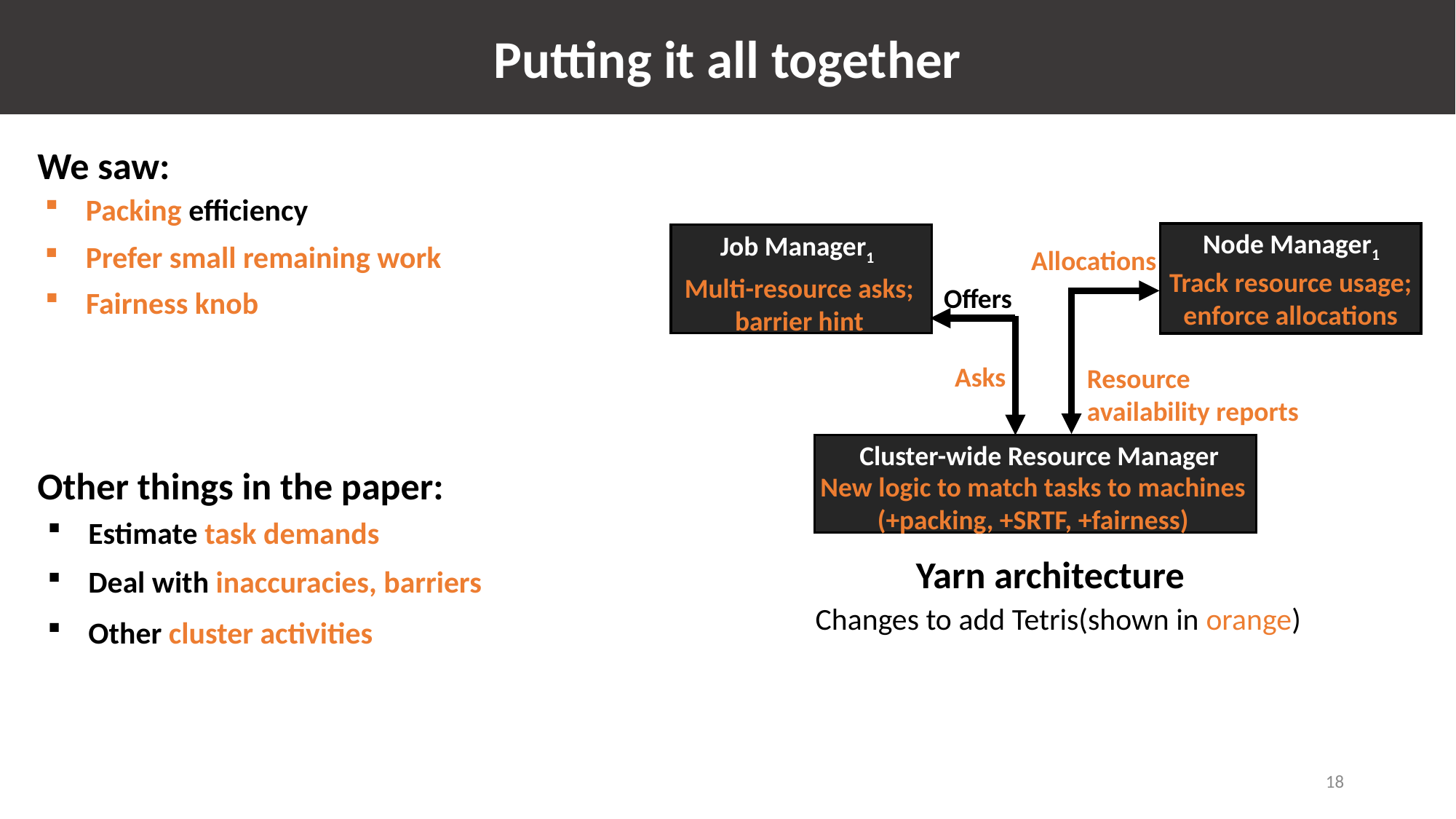

Putting it all together
We saw:
Packing efficiency
Node Manager1
Job Manager1

Prefer small remaining work
Allocations
Track resource usage; enforce allocations
Multi-resource asks; barrier hint
Offers
Fairness knob
Asks
Resource
availability reports
Cluster-wide Resource Manager

Other things in the paper:
New logic to match tasks to machines (+packing, +SRTF, +fairness)
Estimate task demands
Yarn architecture
Deal with inaccuracies, barriers
Changes to add Tetris(shown in orange)
Other cluster activities
18